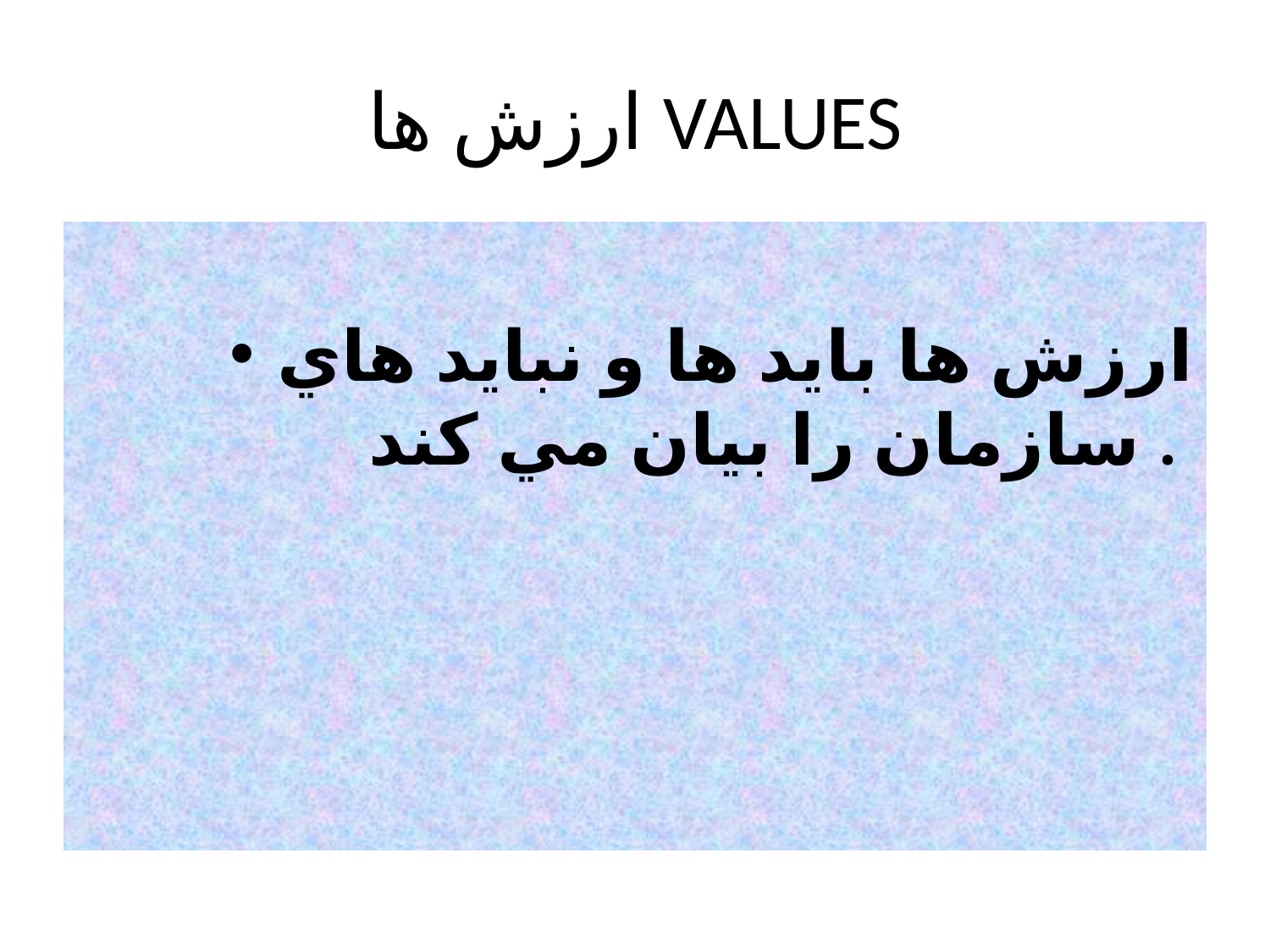

# ارزش ها VALUES

ارزش ها بايد ها و نبايد هاي سازمان را بيان مي كند .